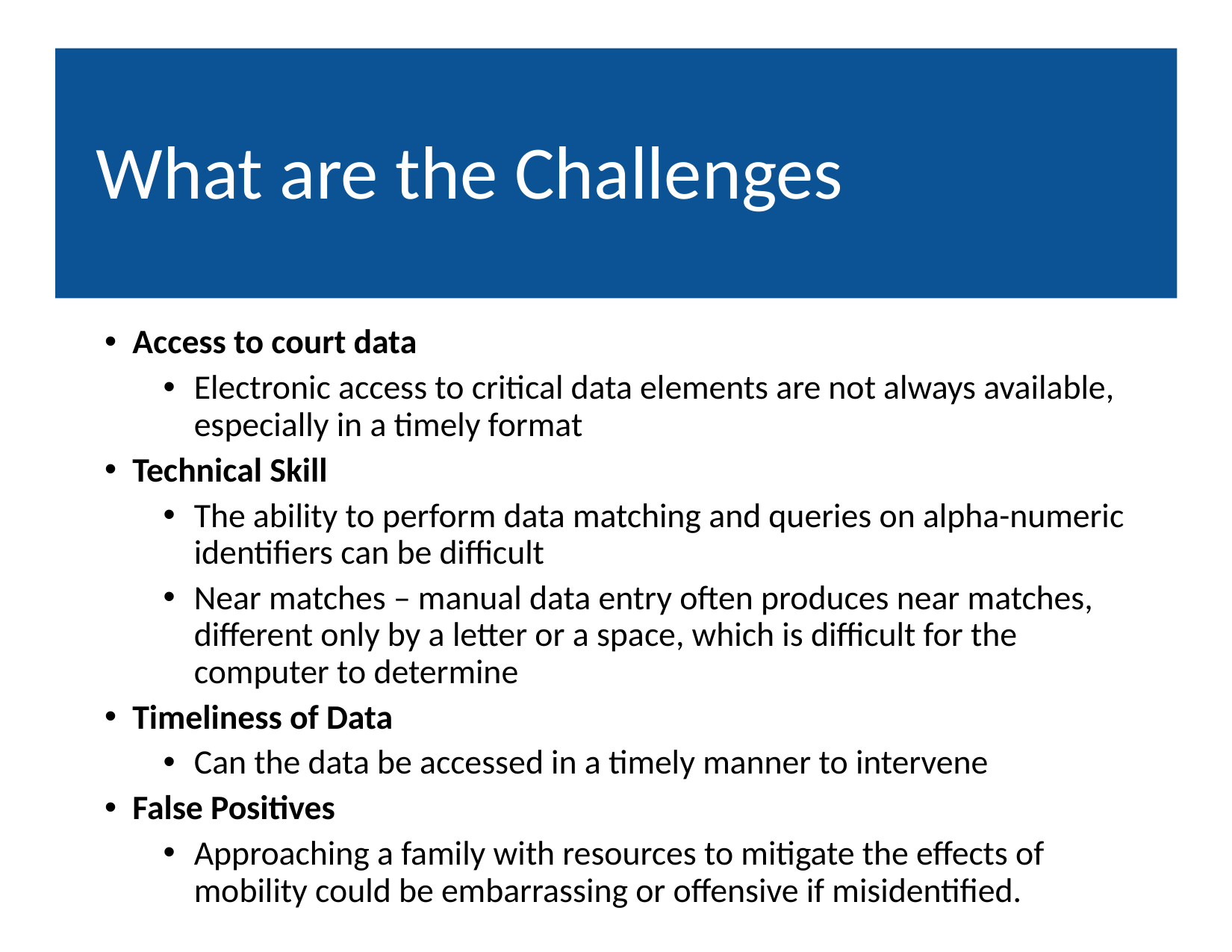

# What are the Challenges
Access to court data
Electronic access to critical data elements are not always available, especially in a timely format
Technical Skill
The ability to perform data matching and queries on alpha-numeric identifiers can be difficult
Near matches – manual data entry often produces near matches, different only by a letter or a space, which is difficult for the computer to determine
Timeliness of Data
Can the data be accessed in a timely manner to intervene
False Positives
Approaching a family with resources to mitigate the effects of mobility could be embarrassing or offensive if misidentified.